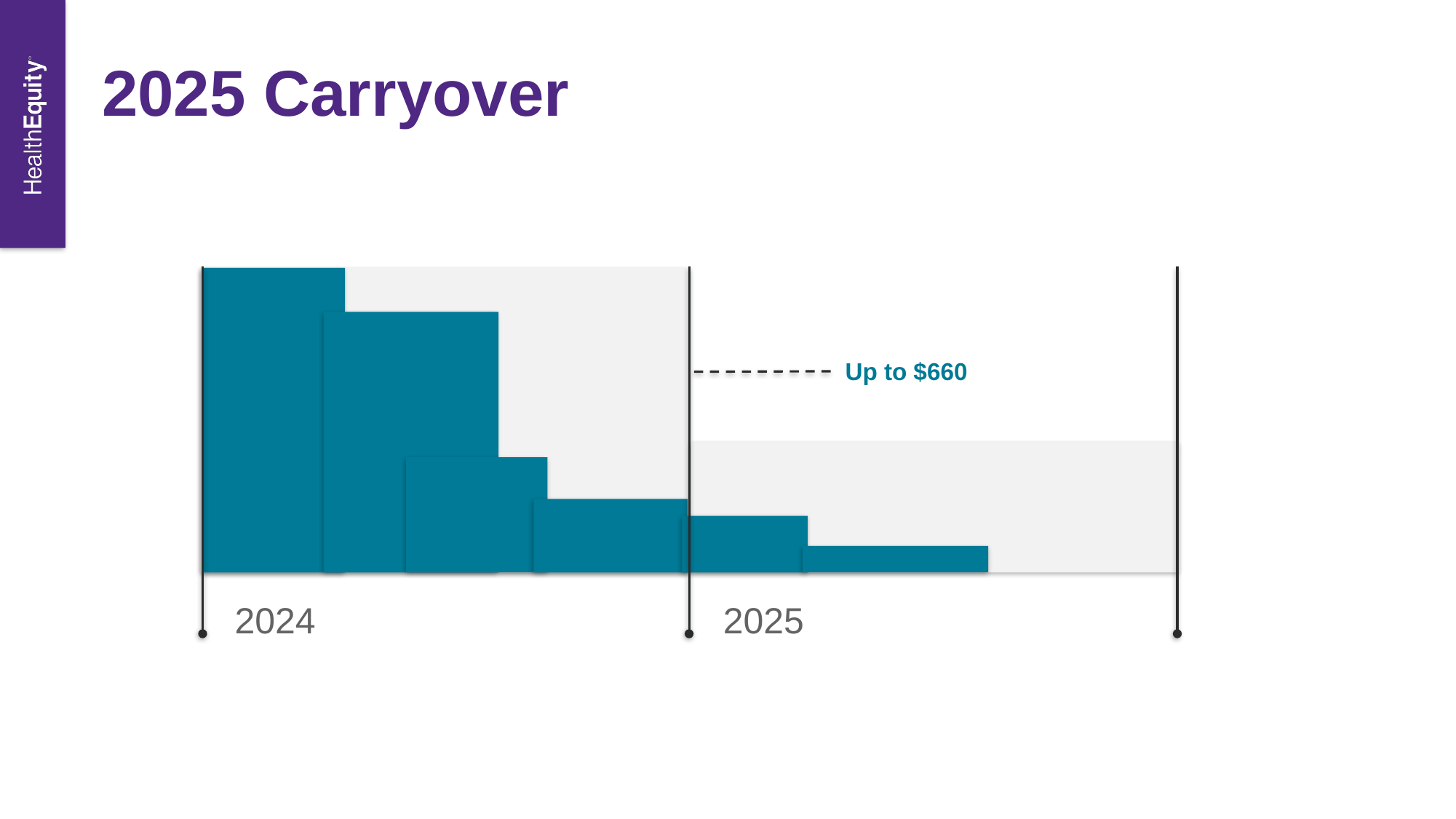

# 2025 Carryover
Up to $660

2025

2024